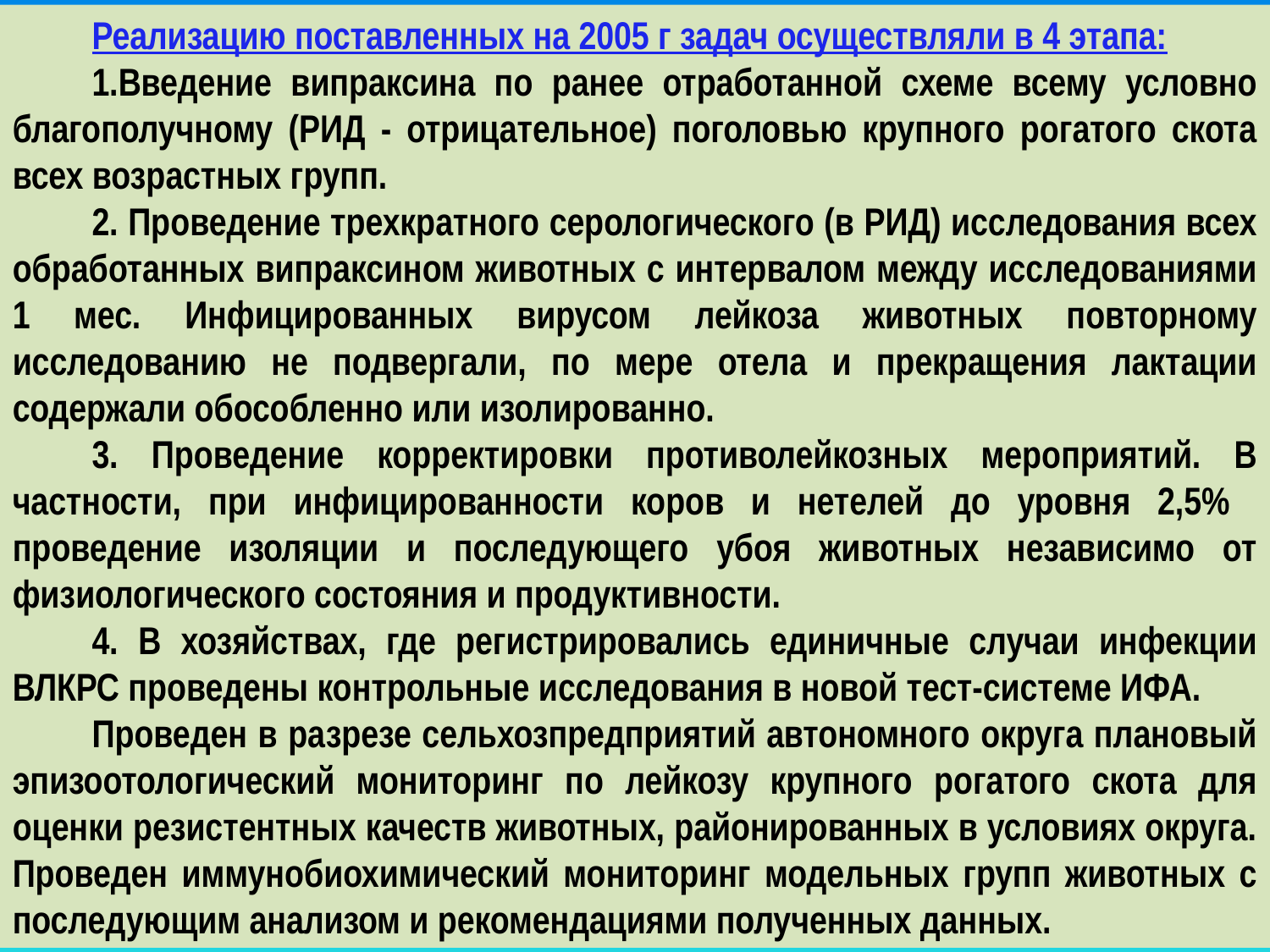

Реализацию поставленных на 2005 г задач осуществляли в 4 этапа:
1.Введение випраксина по ранее отработанной схеме всему условно благополучному (РИД - отрицательное) поголовью крупного рогатого скота всех возрастных групп.
2. Проведение трехкратного серологического (в РИД) исследования всех обработанных випраксином животных с интервалом между исследованиями 1 мес. Инфицированных вирусом лейкоза животных повторному исследованию не подвергали, по мере отела и прекращения лактации содержали обособленно или изолированно.
3. Проведение корректировки противолейкозных мероприятий. В частности, при инфицированности коров и нетелей до уровня 2,5%  проведение изоляции и последующего убоя животных независимо от физиологического состояния и продуктивности.
4. В хозяйствах, где регистрировались единичные случаи инфекции ВЛКРС проведены контрольные исследования в новой тест-системе ИФА.
Проведен в разрезе сельхозпредприятий автономного округа плановый эпизоотологический мониторинг по лейкозу крупного рогатого скота для оценки резистентных качеств животных, районированных в условиях округа. Проведен иммунобиохимический мониторинг модельных групп животных с последующим анализом и рекомендациями полученных данных.